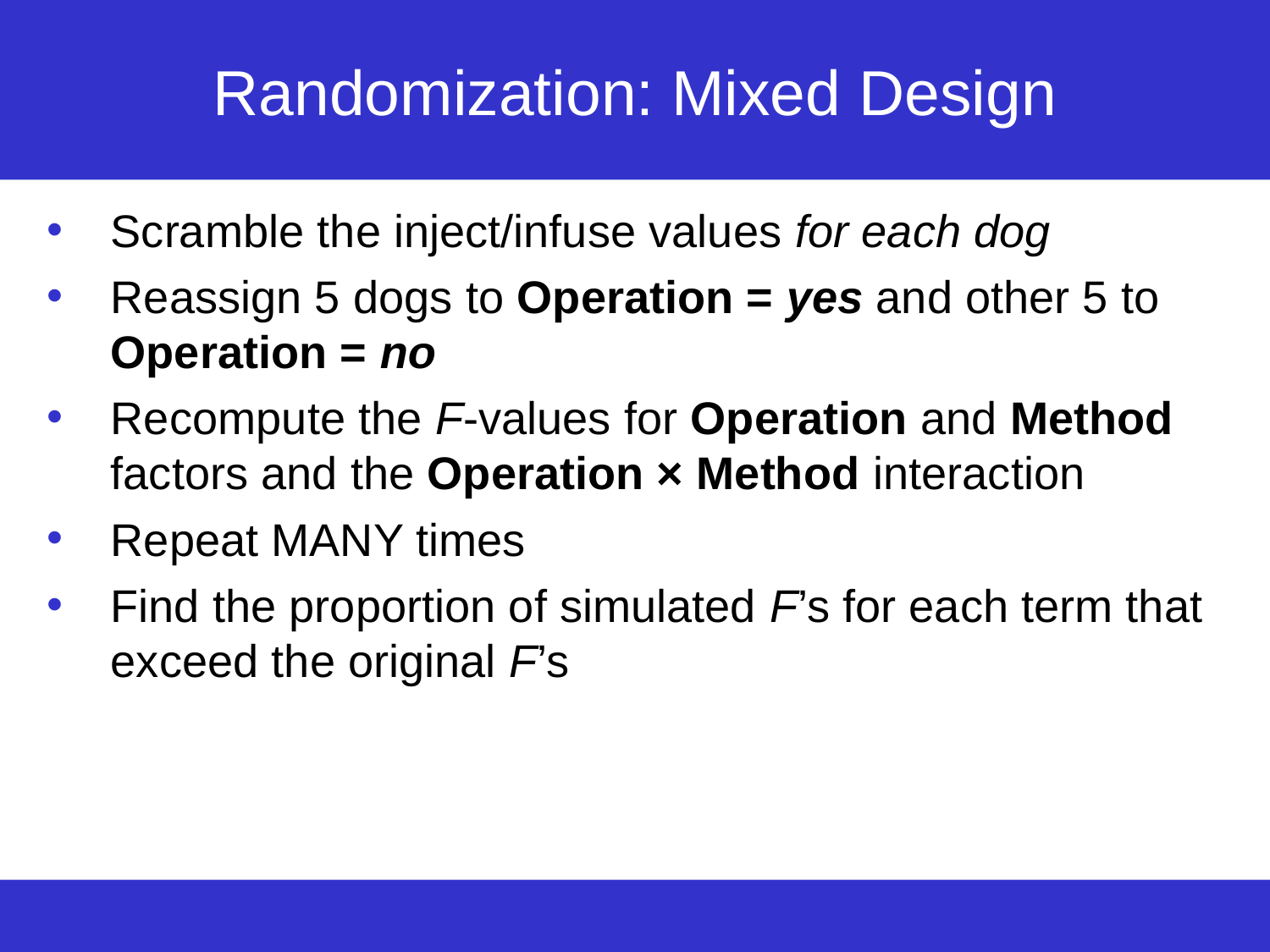

# Randomization: Mixed Design
Scramble the inject/infuse values for each dog
Reassign 5 dogs to Operation = yes and other 5 to Operation = no
Recompute the F-values for Operation and Method factors and the Operation × Method interaction
Repeat MANY times
Find the proportion of simulated F’s for each term that exceed the original F’s